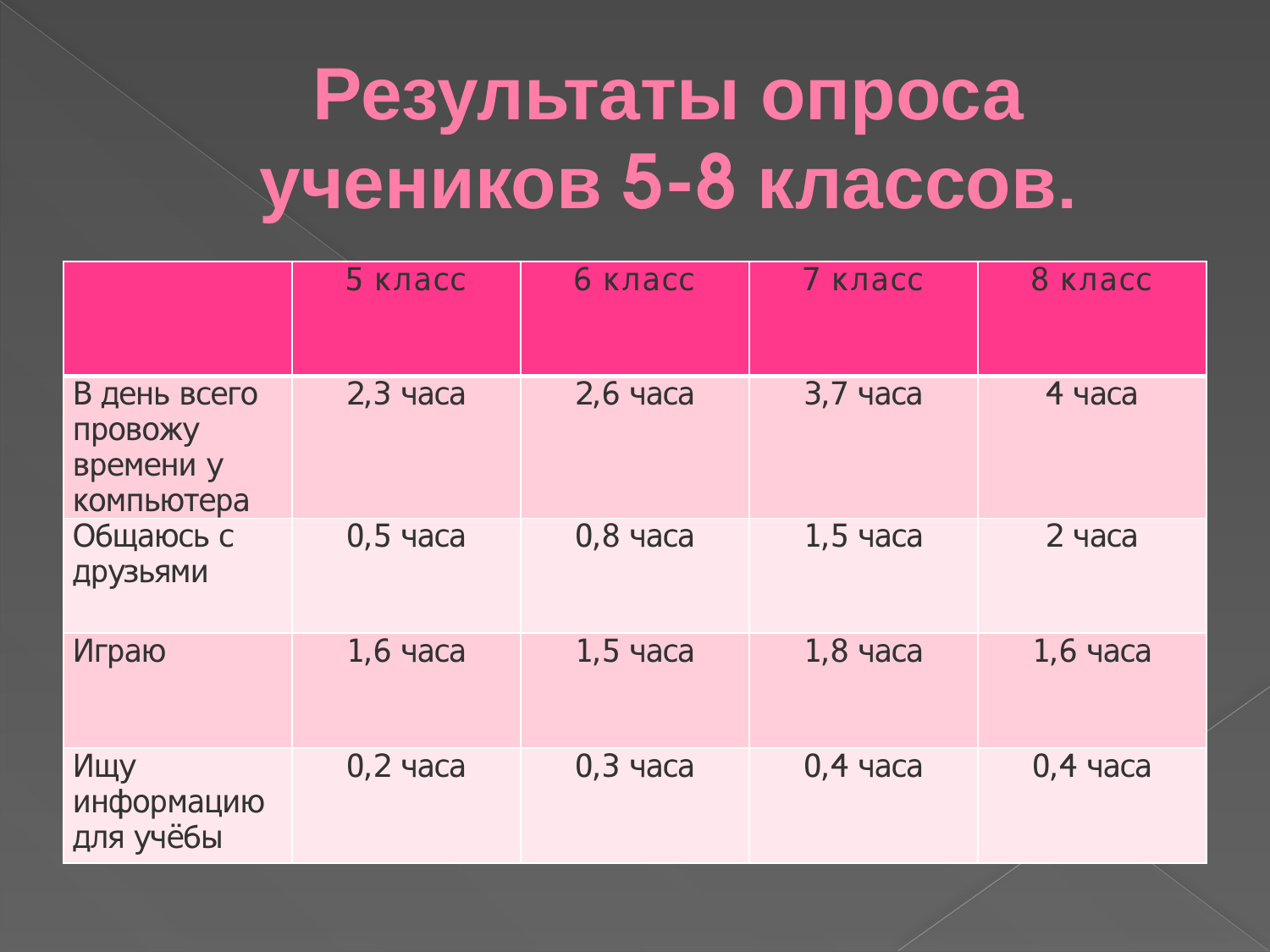

# Результаты опроса учеников 5-8 классов.
|  | 5 класс | 6 класс | 7 класс | 8 класс |
| --- | --- | --- | --- | --- |
| В день всего провожу времени у компьютера | 2,3 часа | 2,6 часа | 3,7 часа | 4 часа |
| Общаюсь с друзьями | 0,5 часа | 0,8 часа | 1,5 часа | 2 часа |
| Играю | 1,6 часа | 1,5 часа | 1,8 часа | 1,6 часа |
| Ищу информацию для учёбы | 0,2 часа | 0,3 часа | 0,4 часа | 0,4 часа |